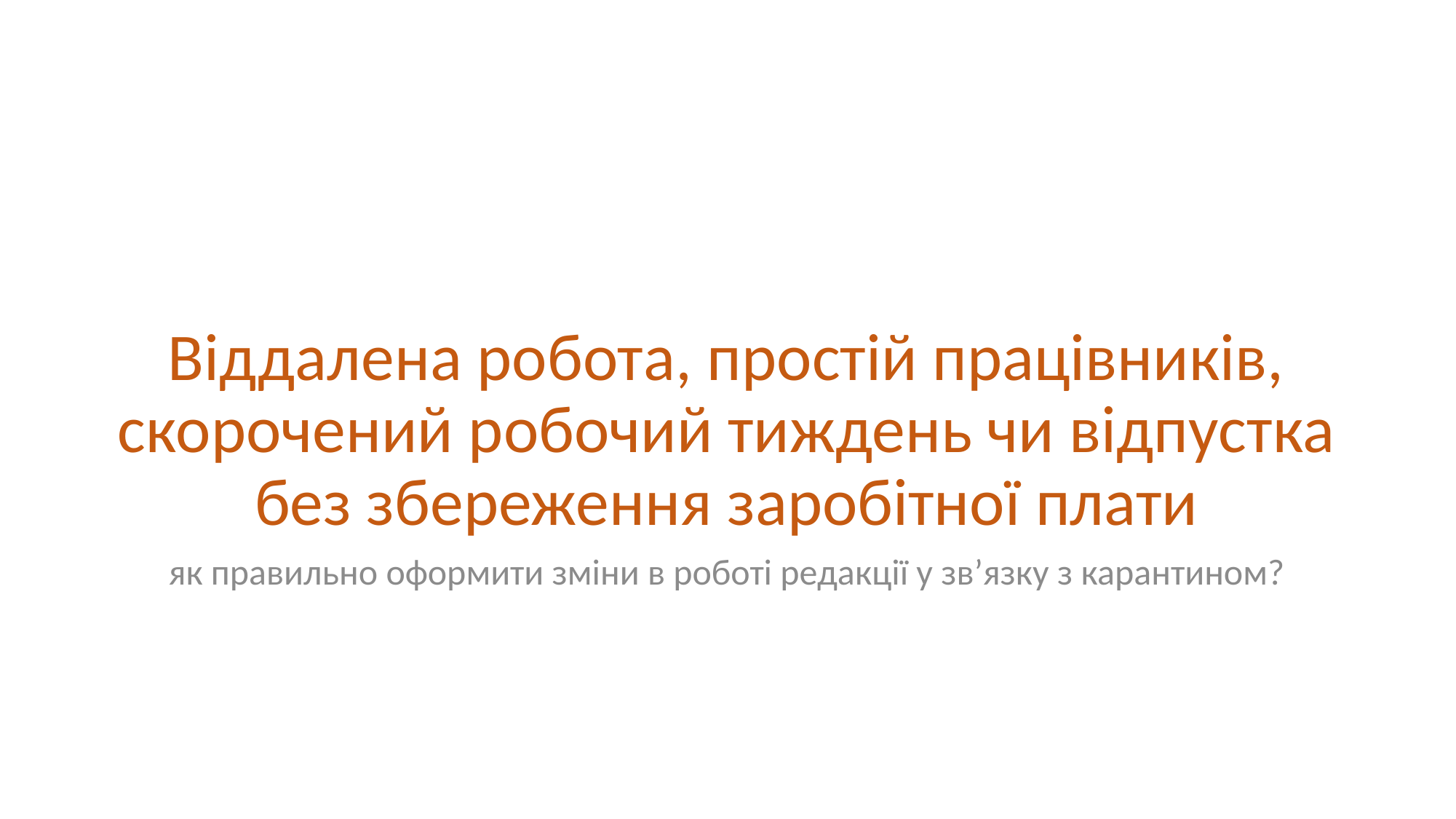

# Віддалена робота, простій працівників, скорочений робочий тиждень чи відпустка без збереження заробітної плати
як правильно оформити зміни в роботі редакції у зв’язку з карантином?